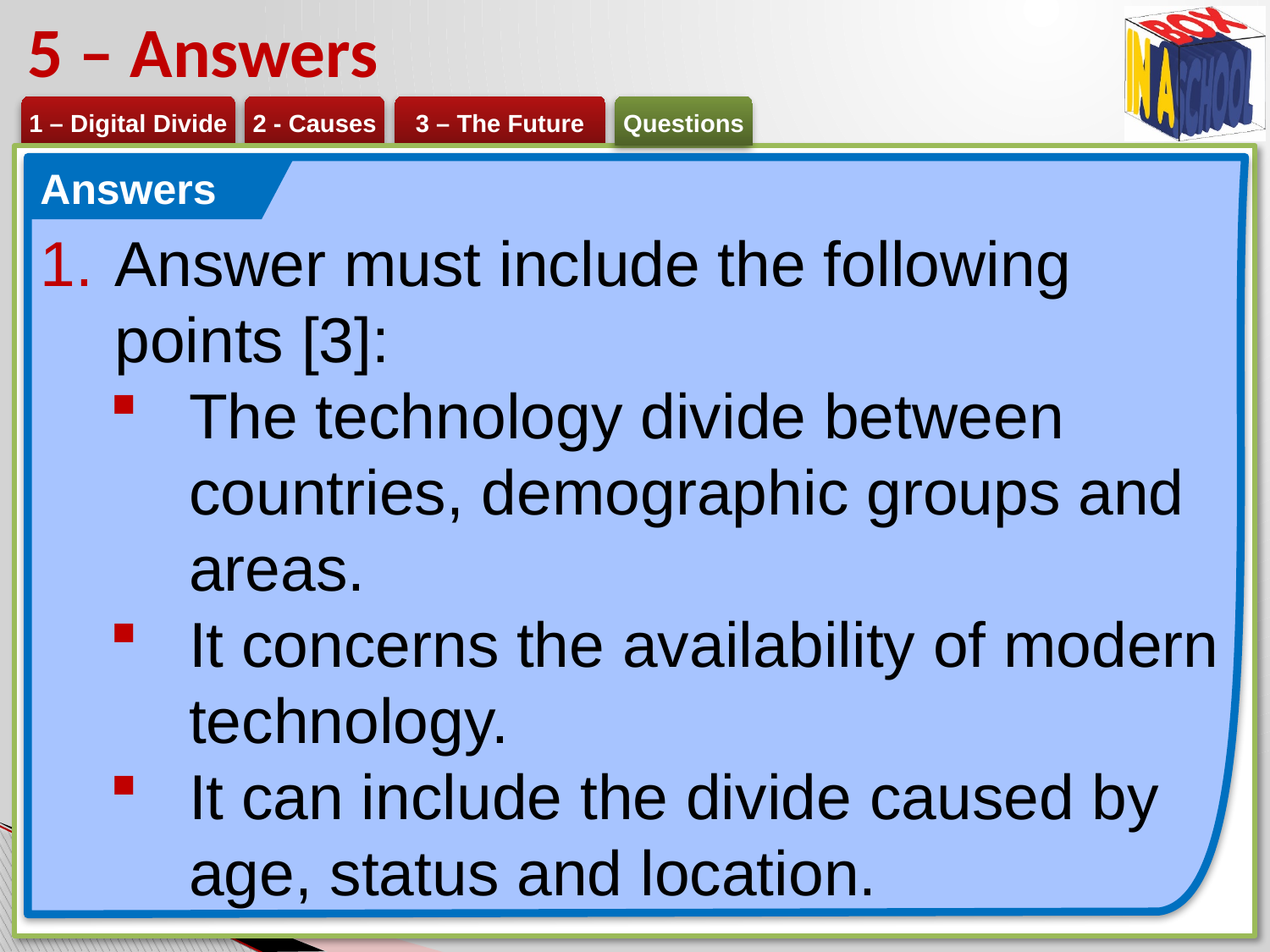

# 5 – Answers
Answers

Answer must include the following points [3]:
The technology divide between countries, demographic groups and areas.
It concerns the availability of modern technology.
It can include the divide caused by age, status and location.